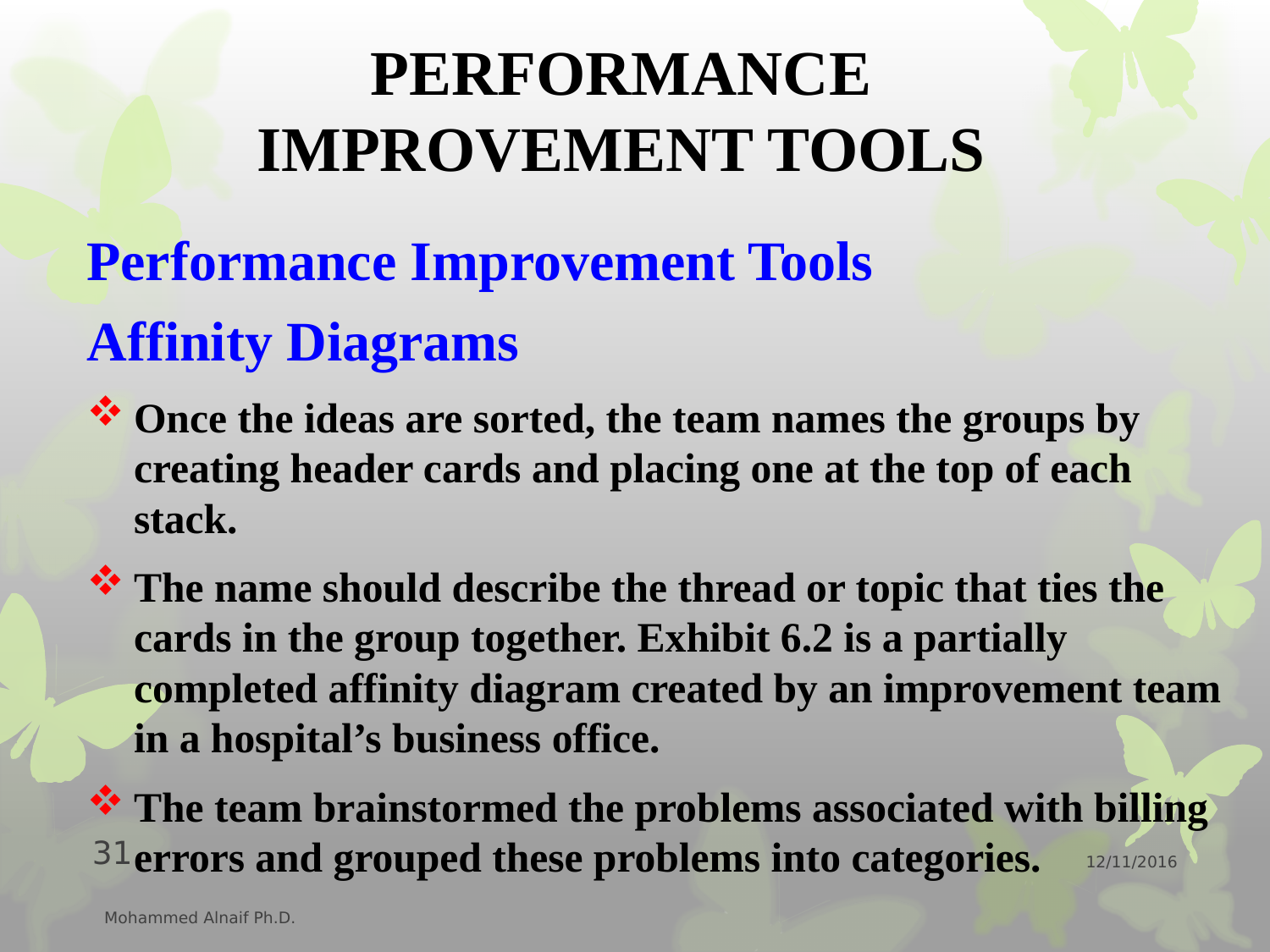

# PERFORMANCE IMPROVEMENT TOOLS
Performance Improvement Tools
Affinity Diagrams
Once the ideas are sorted, the team names the groups by creating header cards and placing one at the top of each stack.
The name should describe the thread or topic that ties the cards in the group together. Exhibit 6.2 is a partially completed affinity diagram created by an improvement team in a hospital’s business office.
The team brainstormed the problems associated with billing errors and grouped these problems into categories.

31
12/11/2016
Mohammed Alnaif Ph.D.